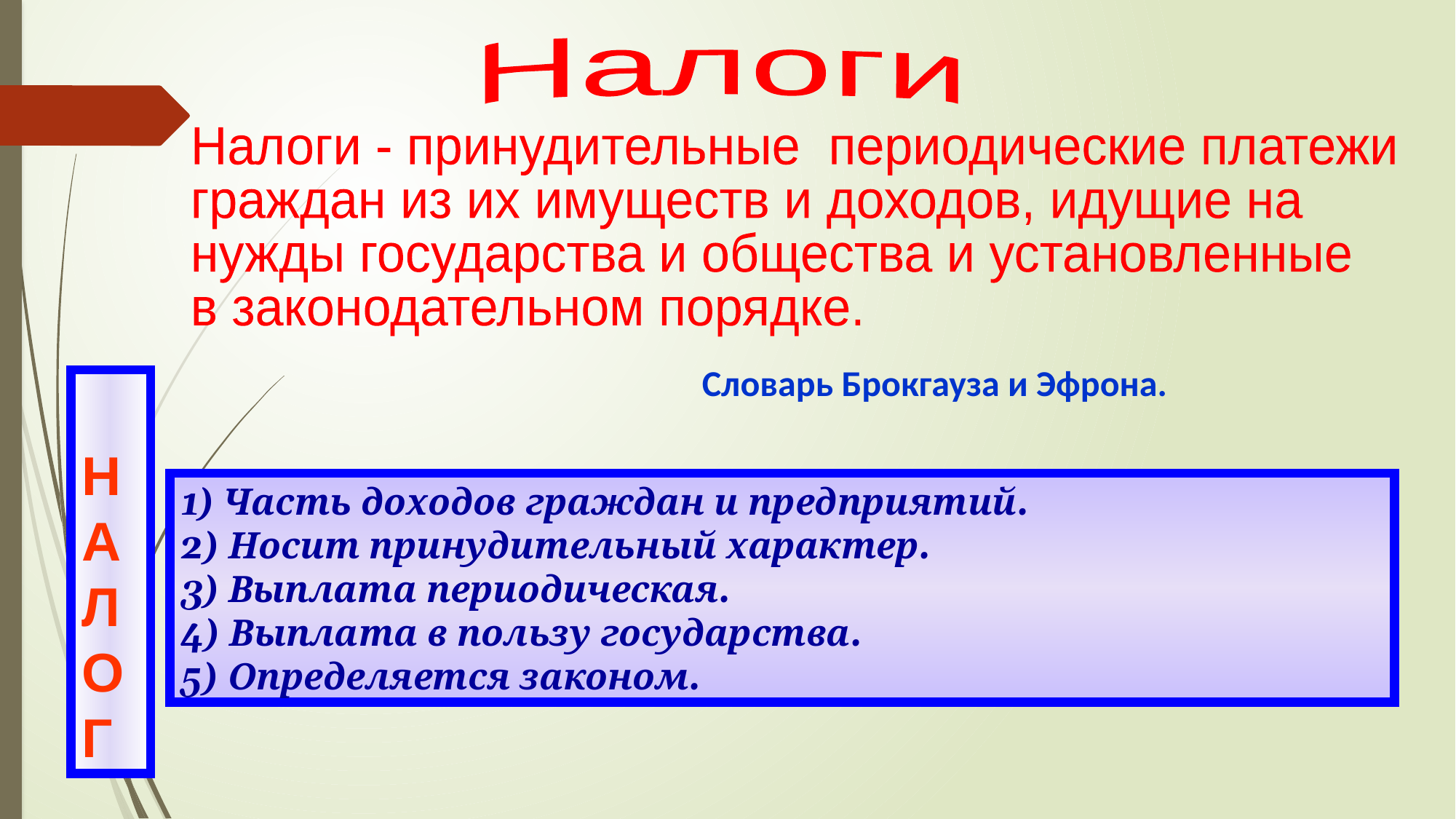

Налоги
Налоги - принудительные  периодические платежи
граждан из их имуществ и доходов, идущие на
нужды государства и общества и установленные
в законодательном порядке.
Словарь Брокгауза и Эфрона.

Н
А
Л
О
Г
1) Часть доходов граждан и предприятий.
2) Носит принудительный характер.
3) Выплата периодическая.
4) Выплата в пользу государства.
5) Определяется законом.